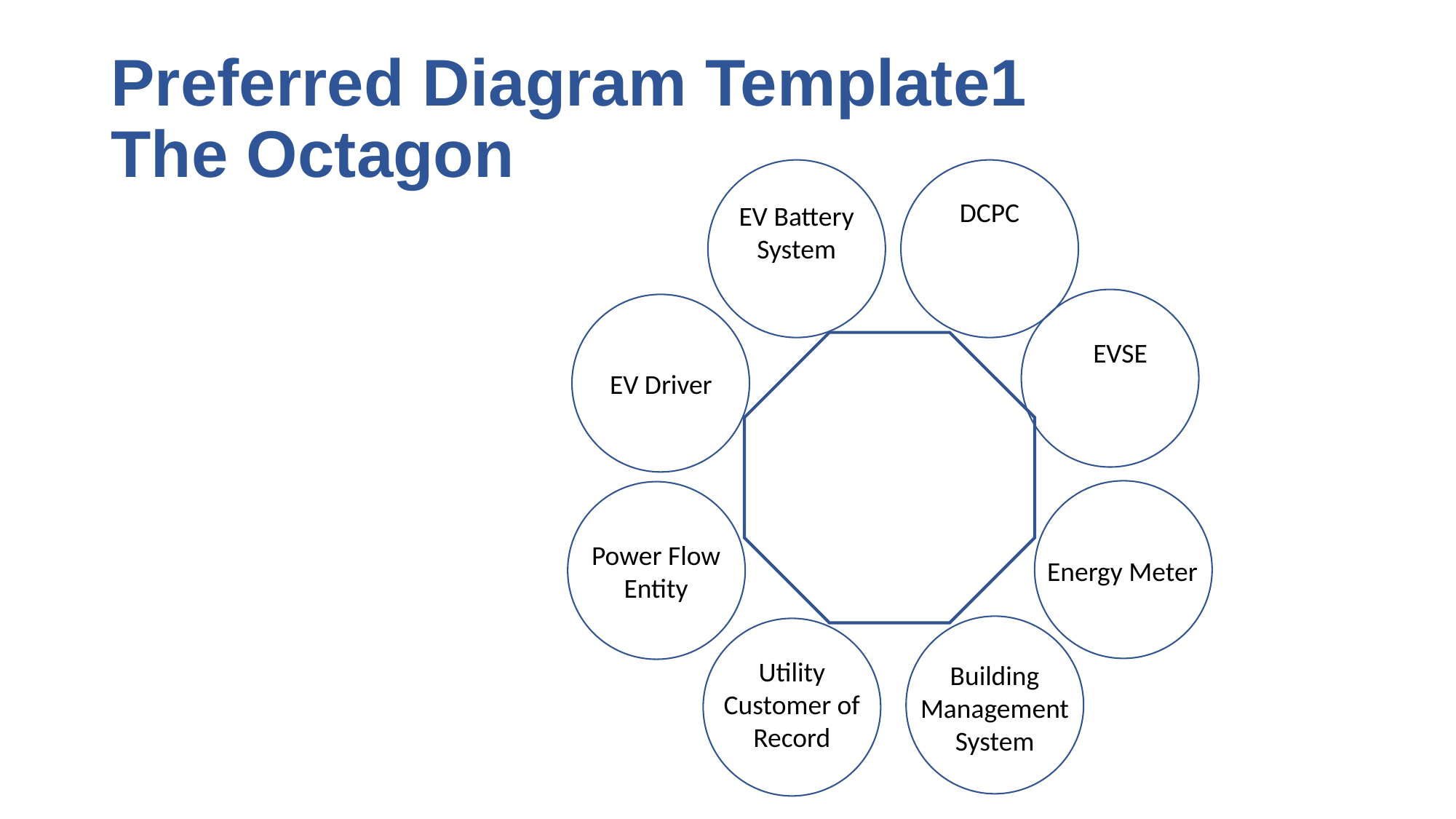

# Preferred Diagram Template1 The Octagon

DCPC
EV Battery System

EVSE

EV Driver

Power Flow Entity
Energy Meter

Utility Customer of Record
Building Management System